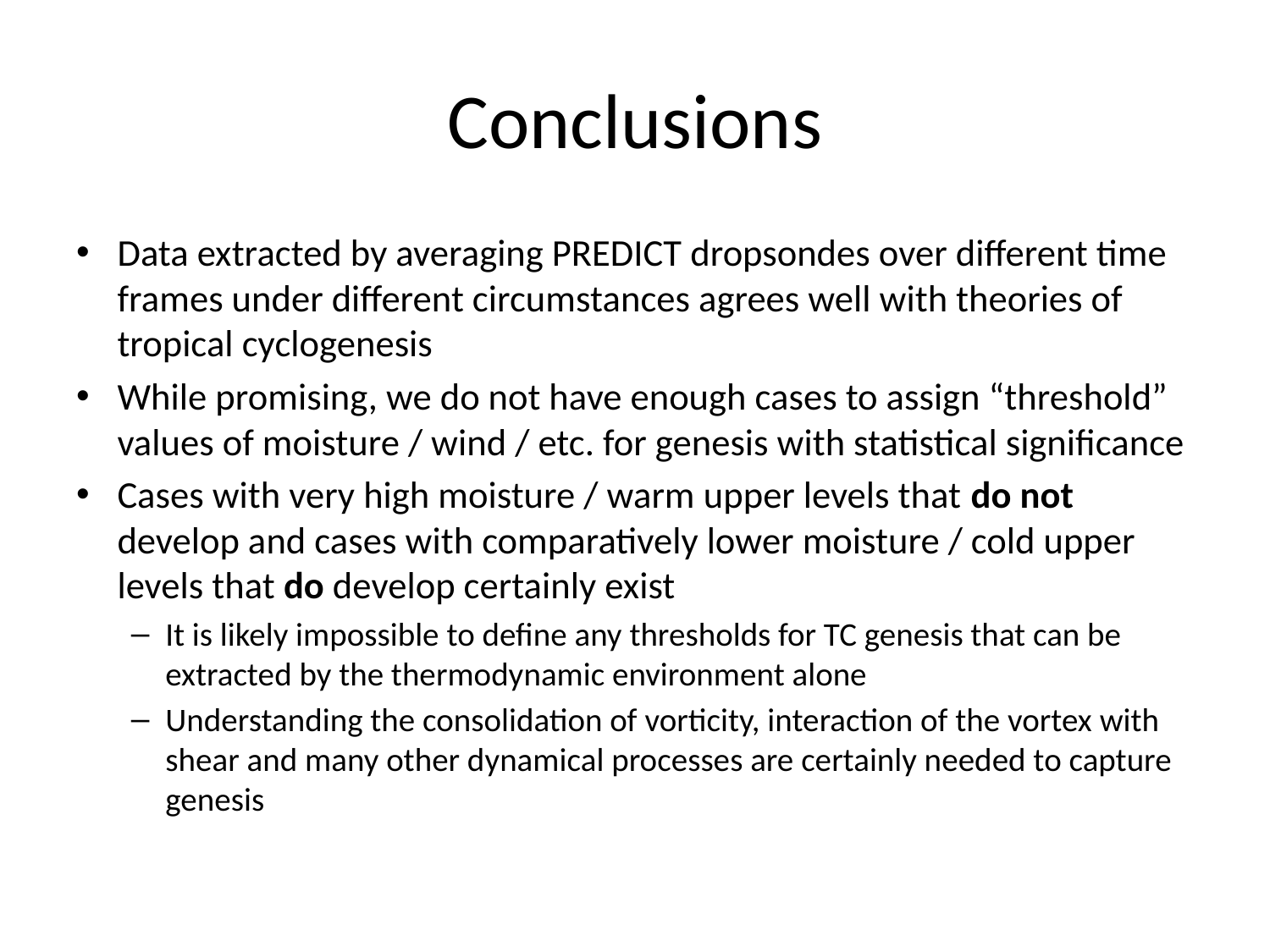

# Conclusions
Data extracted by averaging PREDICT dropsondes over different time frames under different circumstances agrees well with theories of tropical cyclogenesis
While promising, we do not have enough cases to assign “threshold” values of moisture / wind / etc. for genesis with statistical significance
Cases with very high moisture / warm upper levels that do not develop and cases with comparatively lower moisture / cold upper levels that do develop certainly exist
It is likely impossible to define any thresholds for TC genesis that can be extracted by the thermodynamic environment alone
Understanding the consolidation of vorticity, interaction of the vortex with shear and many other dynamical processes are certainly needed to capture genesis